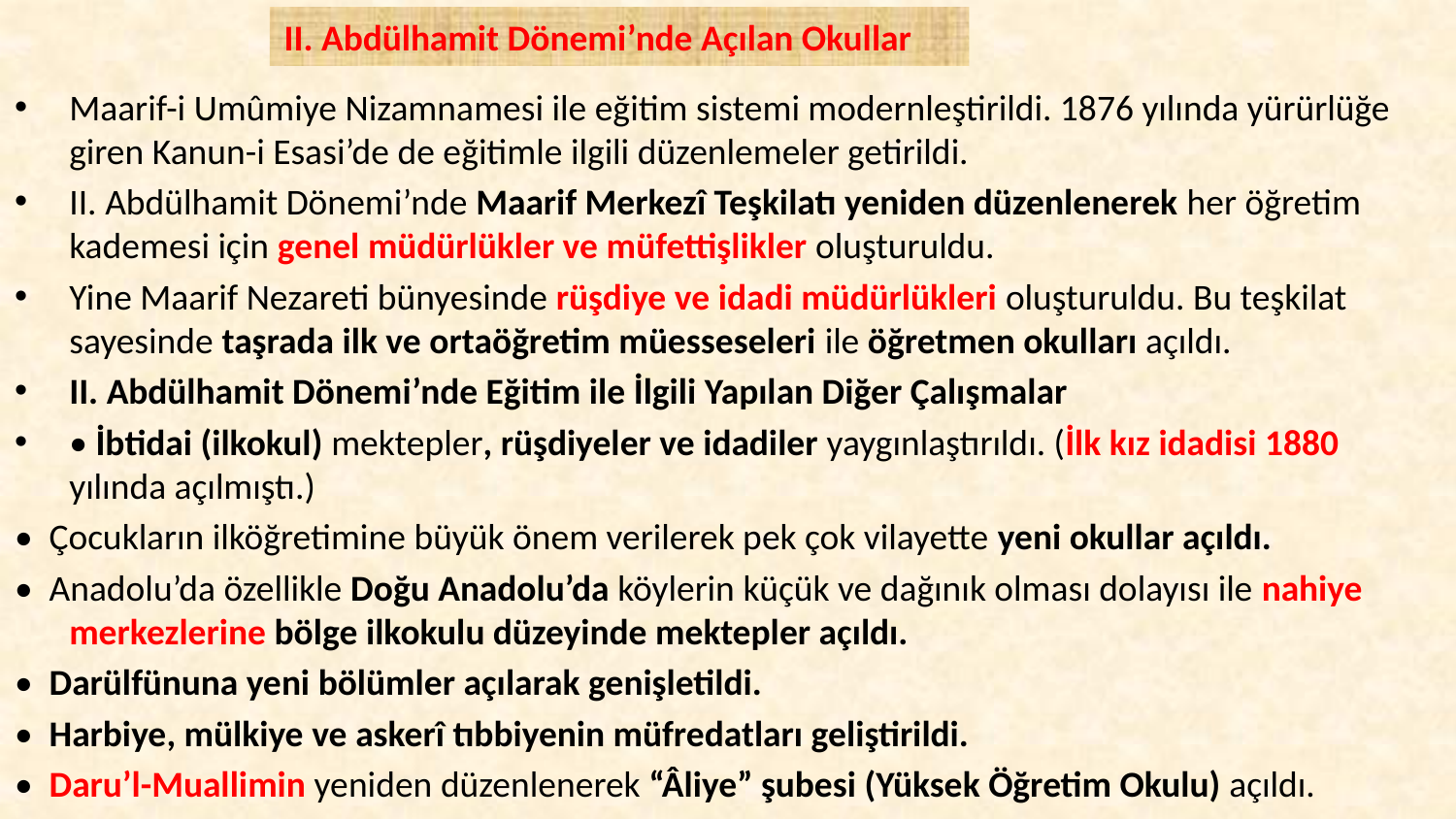

II. Abdülhamit Dönemi’nde Açılan Okullar
Maarif-i Umûmiye Nizamnamesi ile eğitim sistemi modernleştirildi. 1876 yılında yürürlüğe giren Kanun-i Esasi’de de eğitimle ilgili düzenlemeler getirildi.
II. Abdülhamit Dönemi’nde Maarif Merkezî Teşkilatı yeniden düzenlenerek her öğretim kademesi için genel müdürlükler ve müfettişlikler oluşturuldu.
Yine Maarif Nezareti bünyesinde rüşdiye ve idadi müdürlükleri oluşturuldu. Bu teşkilat sayesinde taşrada ilk ve ortaöğretim müesseseleri ile öğretmen okulları açıldı.
II. Abdülhamit Dönemi’nde Eğitim ile İlgili Yapılan Diğer Çalışmalar
• İbtidai (ilkokul) mektepler, rüşdiyeler ve idadiler yaygınlaştırıldı. (İlk kız idadisi 1880 yılında açılmıştı.)
•  Çocukların ilköğretimine büyük önem verilerek pek çok vilayette yeni okullar açıldı.
•  Anadolu’da özellikle Doğu Anadolu’da köylerin küçük ve dağınık olması dolayısı ile nahiye merkezlerine bölge ilkokulu düzeyinde mektepler açıldı.
•  Darülfünuna yeni bölümler açılarak genişletildi.
•  Harbiye, mülkiye ve askerî tıbbiyenin müfredatları geliştirildi.
•  Daru’l-Muallimin yeniden düzenlenerek “Âliye” şubesi (Yüksek Öğretim Okulu) açıldı.